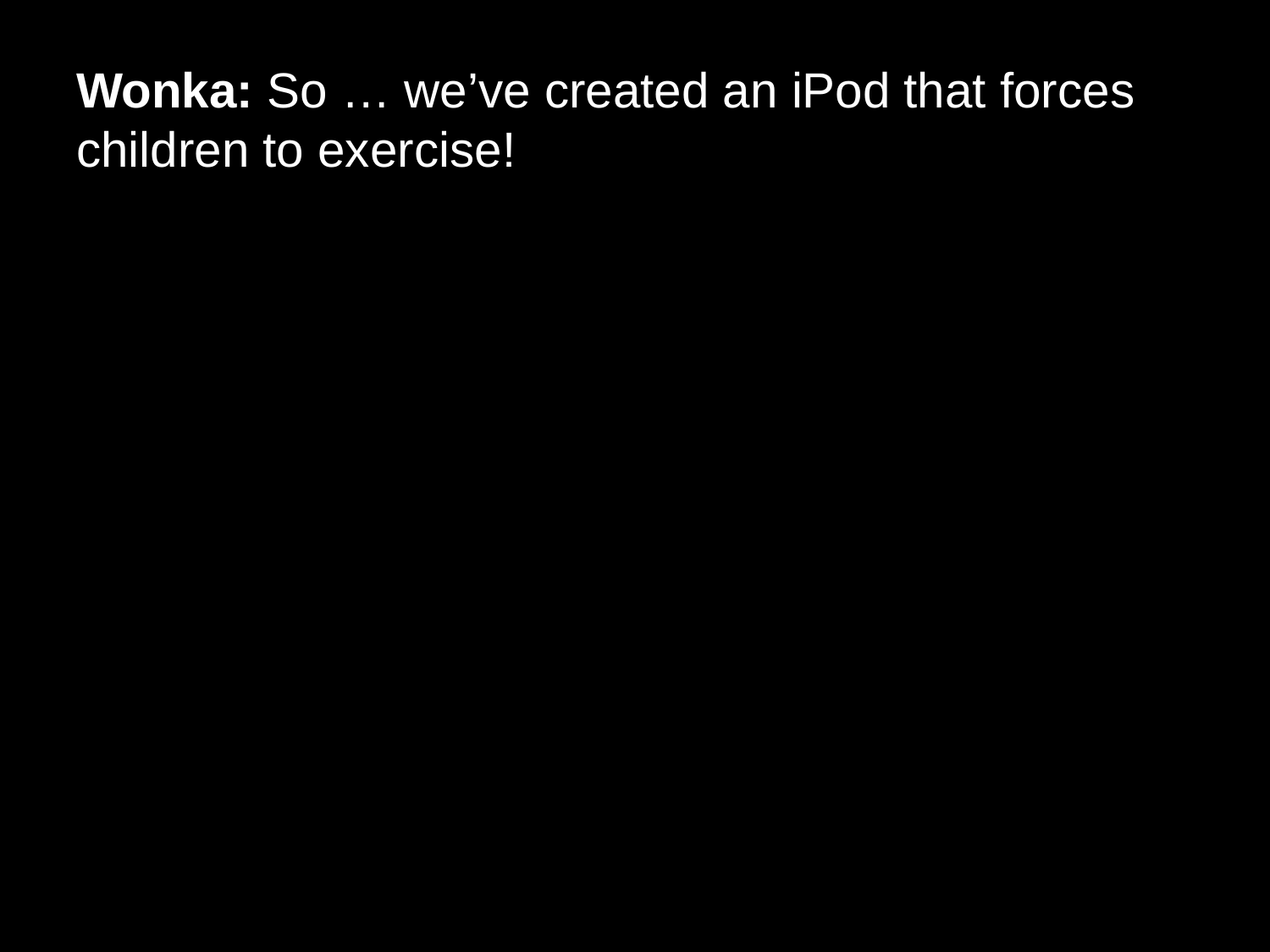

# Wonka: So … we’ve created an iPod that forces children to exercise!